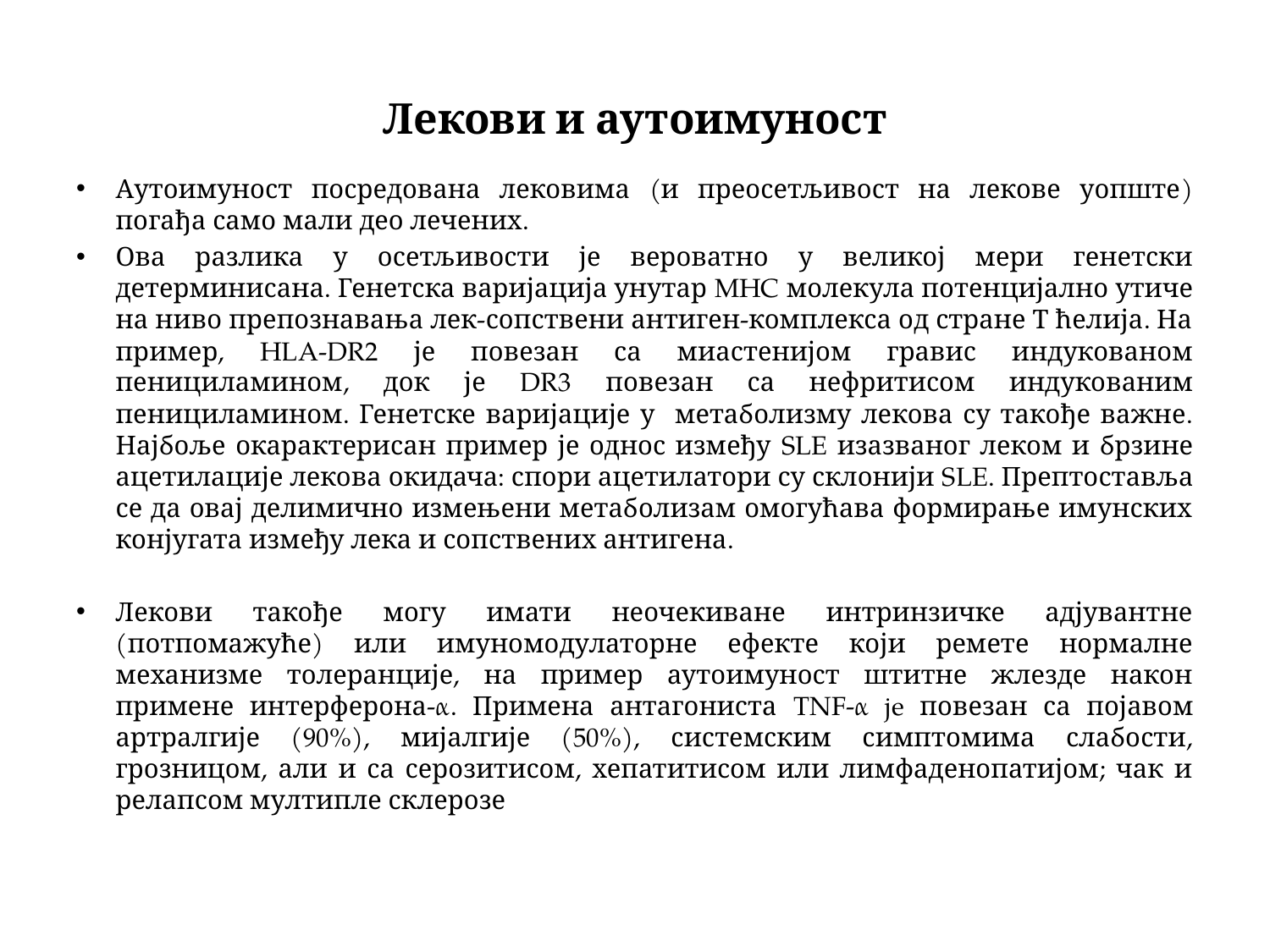

# Лекови и аутоимуност
Аутоимуност посредована лековима (и преосетљивост на лекове уопште) погађа само мали део лечених.
Ова разлика у осетљивости је вероватно у великој мери генетски детерминисана. Генетска варијација унутар MHC молекула потенцијално утиче на ниво препознавања лек-сопствени антиген-комплекса од стране Т ћелија. На пример, HLA-DR2 је повезан са миастенијом гравис индукованом пенициламином, док је DR3 повезан са нефритисом индукованим пенициламином. Генетске варијације у  метаболизму лекова су такође важне. Најбоље окарактерисан пример је однос између SLE изазваног леком и брзине ацетилације лекова окидача: спори ацетилатори су склонији SLE. Прептоставља се да овај делимично измењени метаболизам омогућава формирање имунских конјугата између лека и сопствених антигена.

Лекови такође могу имати неочекиване интринзичке адјувантне (потпомажуће) или имуномодулаторне ефекте који ремете нормалне механизме толеранције, на пример аутоимуност штитне жлезде након примене интерферона-α. Примена антагониста TNF-α je повезан са појавом артралгије (90%), мијалгије (50%), системским симптомима слабости, грозницом, али и са серозитисом, хепатитисом или лимфаденопатијом; чак и релапсом мултипле склерозе